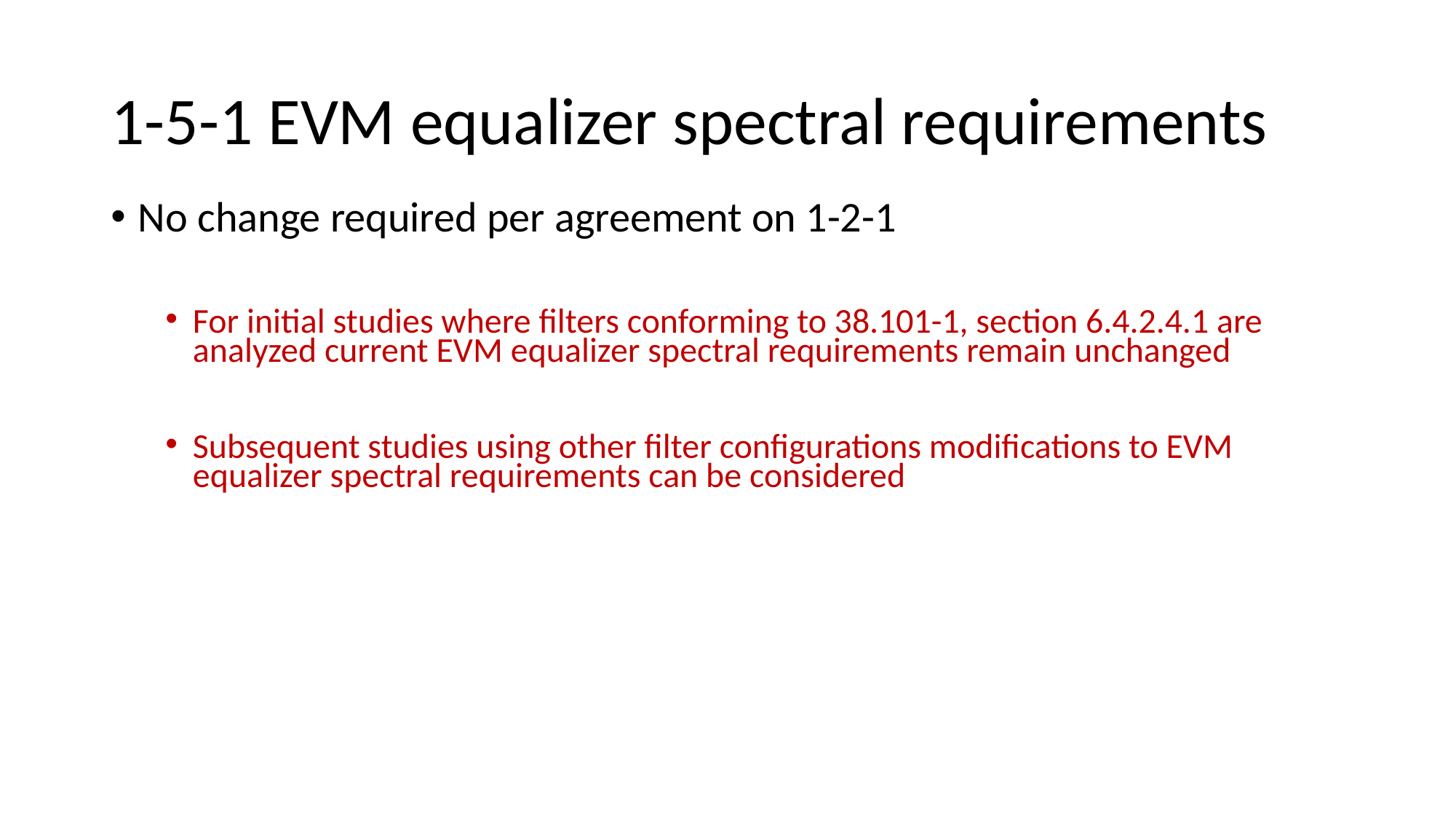

# 1-5-1 EVM equalizer spectral requirements
No change required per agreement on 1-2-1

For initial studies where filters conforming to 38.101-1, section 6.4.2.4.1 are analyzed current EVM equalizer spectral requirements remain unchanged

Subsequent studies using other filter configurations modifications to EVM equalizer spectral requirements can be considered